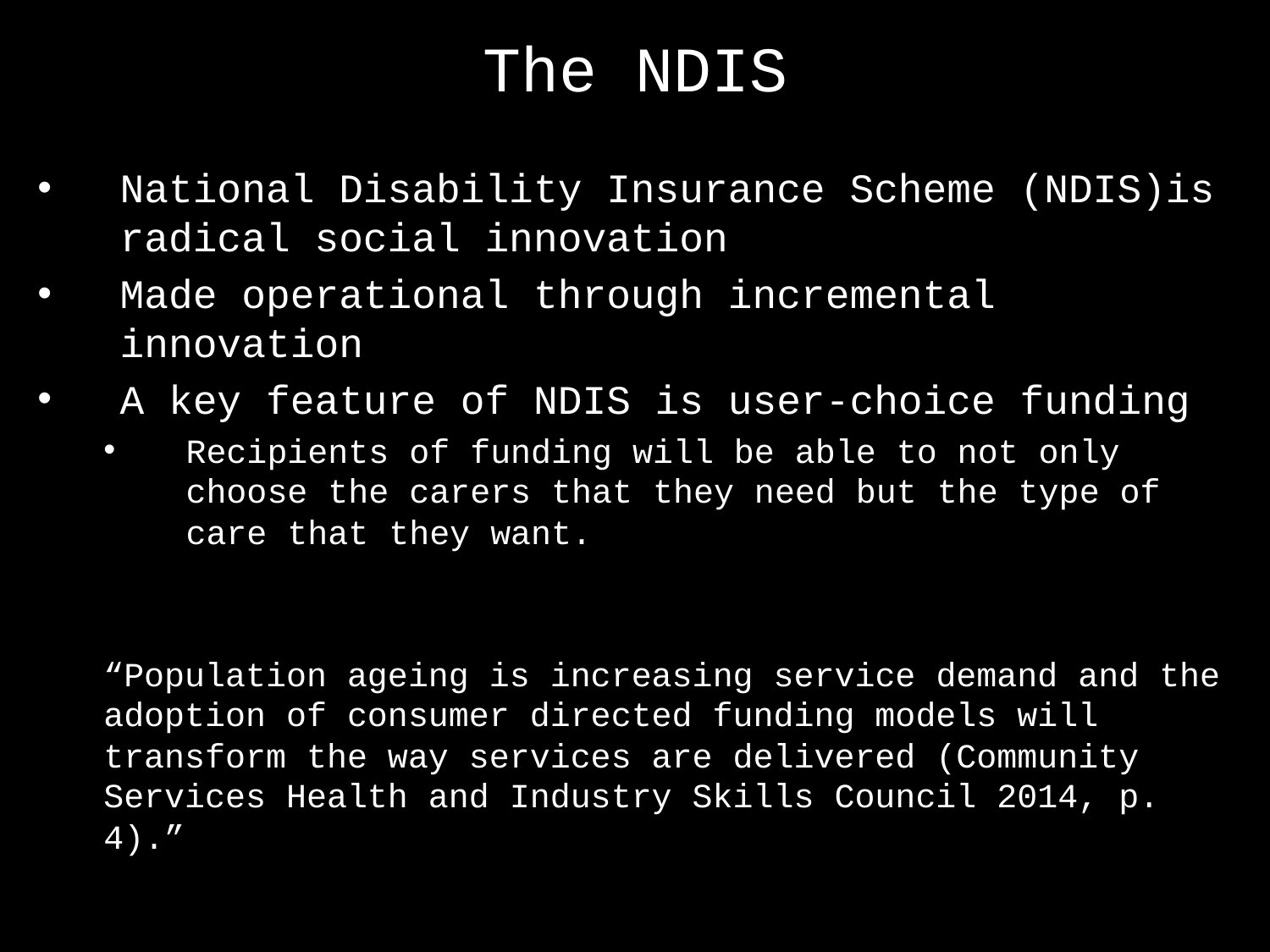

# The NDIS
National Disability Insurance Scheme (NDIS)is radical social innovation
Made operational through incremental innovation
A key feature of NDIS is user-choice funding
Recipients of funding will be able to not only choose the carers that they need but the type of care that they want.

“Population ageing is increasing service demand and the adoption of consumer directed funding models will transform the way services are delivered (Community Services Health and Industry Skills Council 2014, p. 4).”